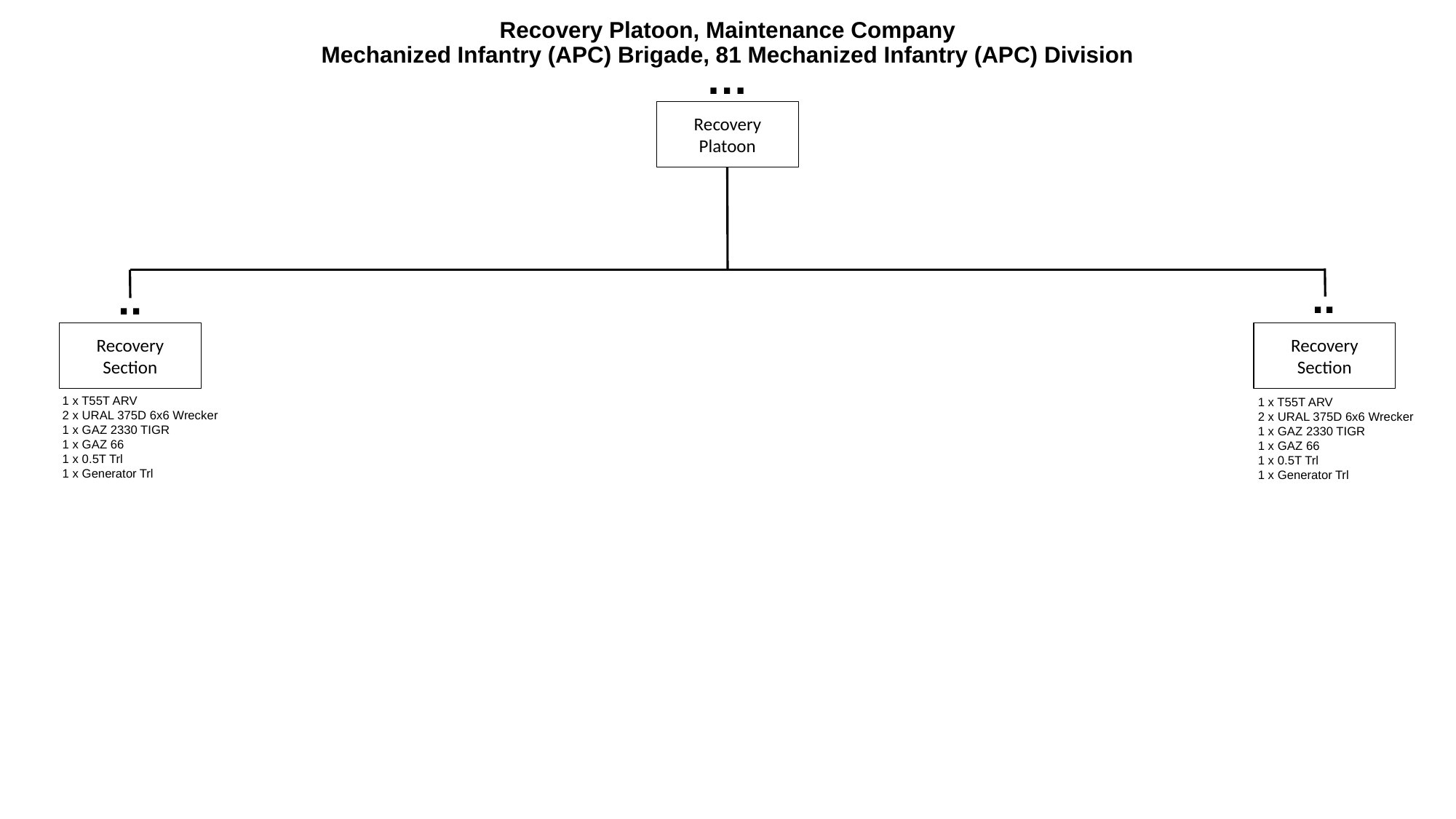

# Recovery Platoon, Maintenance Company Mechanized Infantry (APC) Brigade, 81 Mechanized Infantry (APC) Division
…
Recovery
Platoon
..
..
Recovery
Section
Recovery
Section
1 x T55T ARV
2 x URAL 375D 6x6 Wrecker
1 x GAZ 2330 TIGR
1 x GAZ 66
1 x 0.5T Trl
1 x Generator Trl
1 x T55T ARV
2 x URAL 375D 6x6 Wrecker
1 x GAZ 2330 TIGR
1 x GAZ 66
1 x 0.5T Trl
1 x Generator Trl